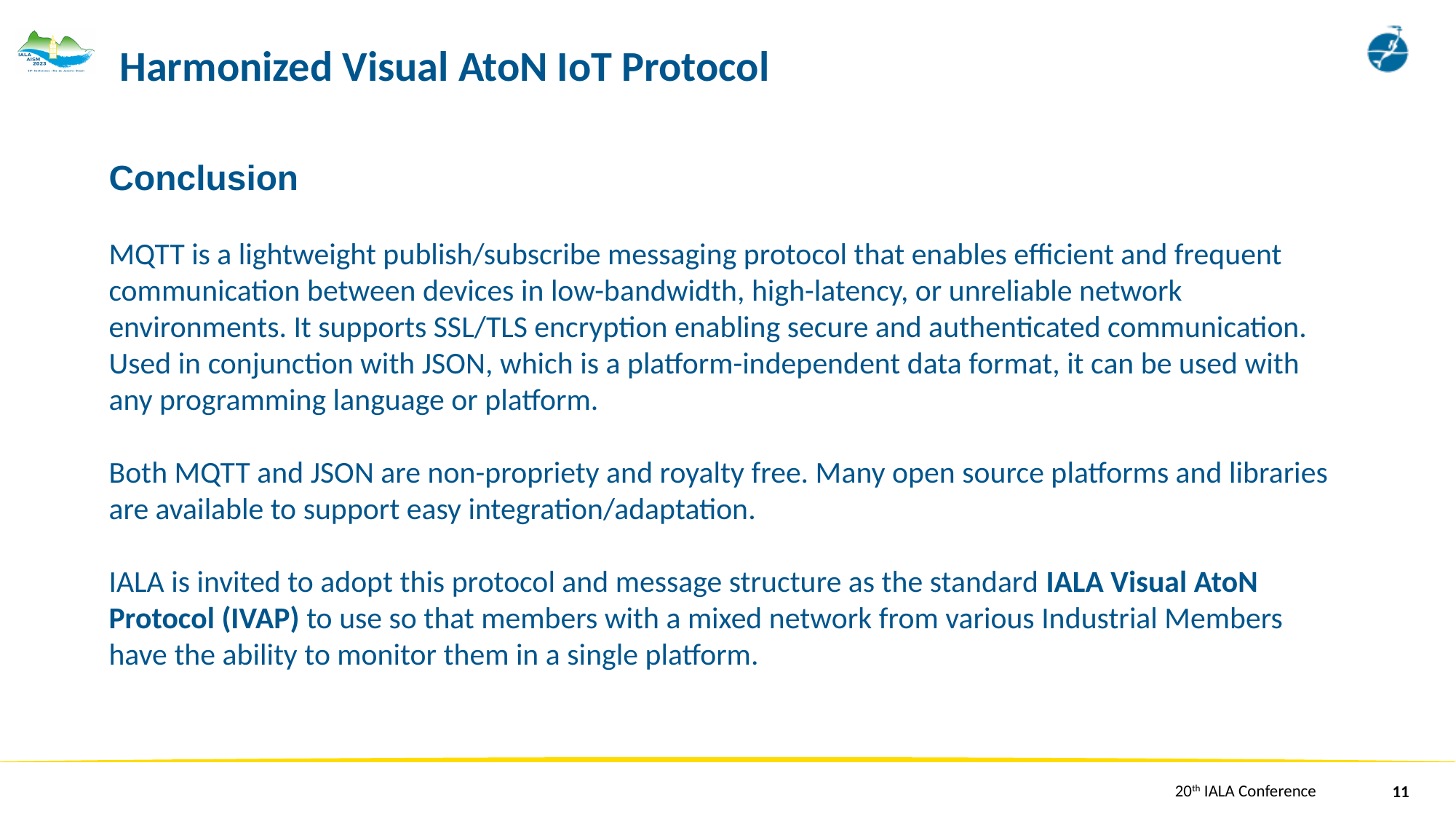

Harmonized Visual AtoN IoT Protocol
Conclusion

MQTT is a lightweight publish/subscribe messaging protocol that enables efficient and frequent communication between devices in low-bandwidth, high-latency, or unreliable network environments. It supports SSL/TLS encryption enabling secure and authenticated communication. Used in conjunction with JSON, which is a platform-independent data format, it can be used with any programming language or platform.

Both MQTT and JSON are non-propriety and royalty free. Many open source platforms and libraries are available to support easy integration/adaptation.

IALA is invited to adopt this protocol and message structure as the standard IALA Visual AtoN Protocol (IVAP) to use so that members with a mixed network from various Industrial Members have the ability to monitor them in a single platform.

11